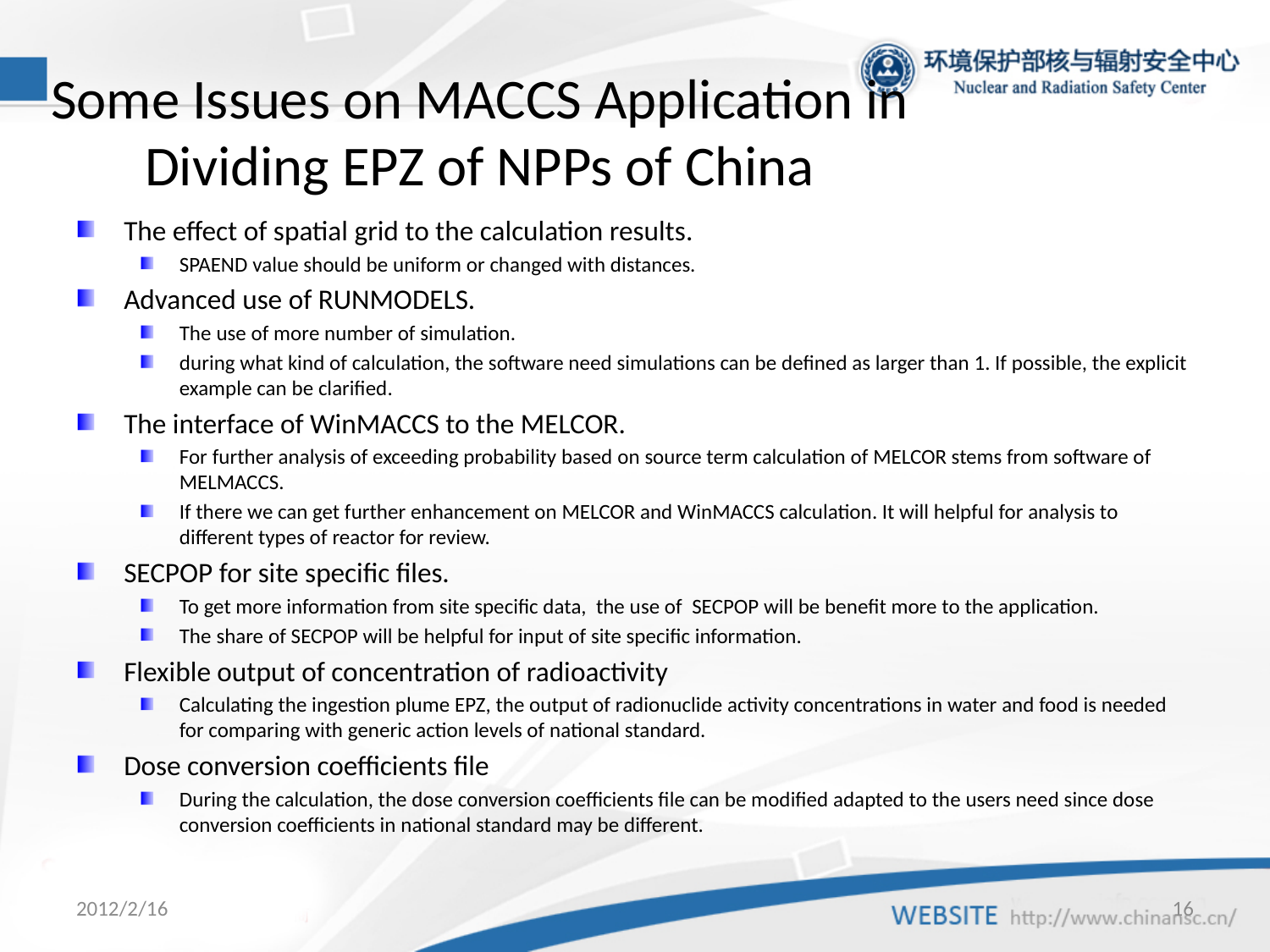

# Some Issues on MACCS Application in Dividing EPZ of NPPs of China
The effect of spatial grid to the calculation results.
SPAEND value should be uniform or changed with distances.
Advanced use of RUNMODELS.
The use of more number of simulation.
during what kind of calculation, the software need simulations can be defined as larger than 1. If possible, the explicit example can be clarified.
The interface of WinMACCS to the MELCOR.
For further analysis of exceeding probability based on source term calculation of MELCOR stems from software of MELMACCS.
If there we can get further enhancement on MELCOR and WinMACCS calculation. It will helpful for analysis to different types of reactor for review.
SECPOP for site specific files.
To get more information from site specific data,  the use of  SECPOP will be benefit more to the application.
The share of SECPOP will be helpful for input of site specific information.
Flexible output of concentration of radioactivity
Calculating the ingestion plume EPZ, the output of radionuclide activity concentrations in water and food is needed for comparing with generic action levels of national standard.
Dose conversion coefficients file
During the calculation, the dose conversion coefficients file can be modified adapted to the users need since dose conversion coefficients in national standard may be different.
2012/2/16
16